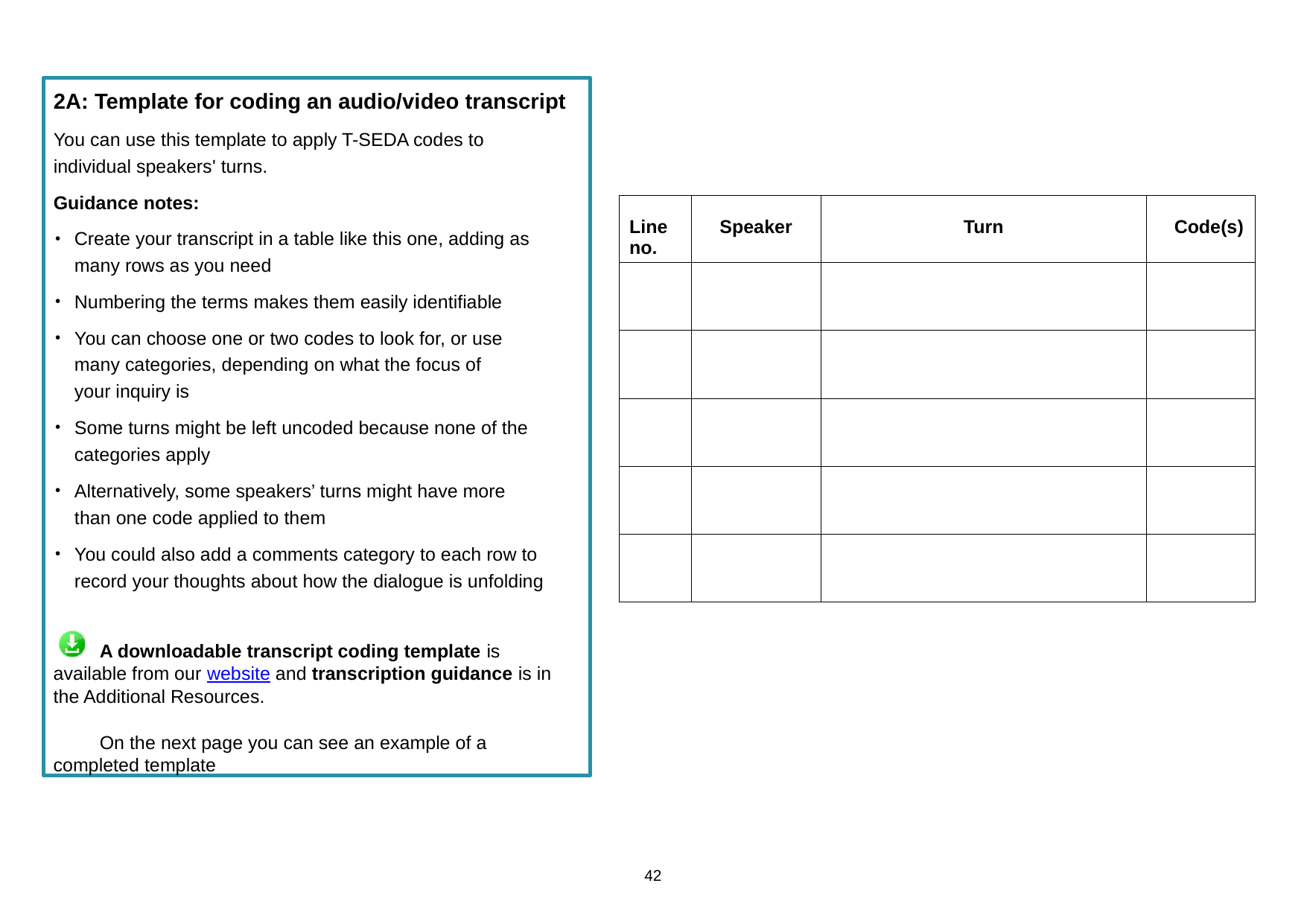

2A: Template for coding an audio/video transcript
You can use this template to apply T-SEDA codes to individual speakers' turns.
Guidance notes:
Create your transcript in a table like this one, adding as many rows as you need
Numbering the terms makes them easily identifiable
You can choose one or two codes to look for, or use many categories, depending on what the focus of your inquiry is
Some turns might be left uncoded because none of the categories apply
Alternatively, some speakers’ turns might have more than one code applied to them
You could also add a comments category to each row to record your thoughts about how the dialogue is unfolding

A downloadable transcript coding template is available from our website and transcription guidance is in the Additional Resources.

On the next page you can see an example of a completed template
| Line no. | Speaker | Turn | Code(s) |
| --- | --- | --- | --- |
|  |  |  |  |
|  |  |  |  |
|  |  |  |  |
|  |  |  |  |
|  |  |  |  |

42